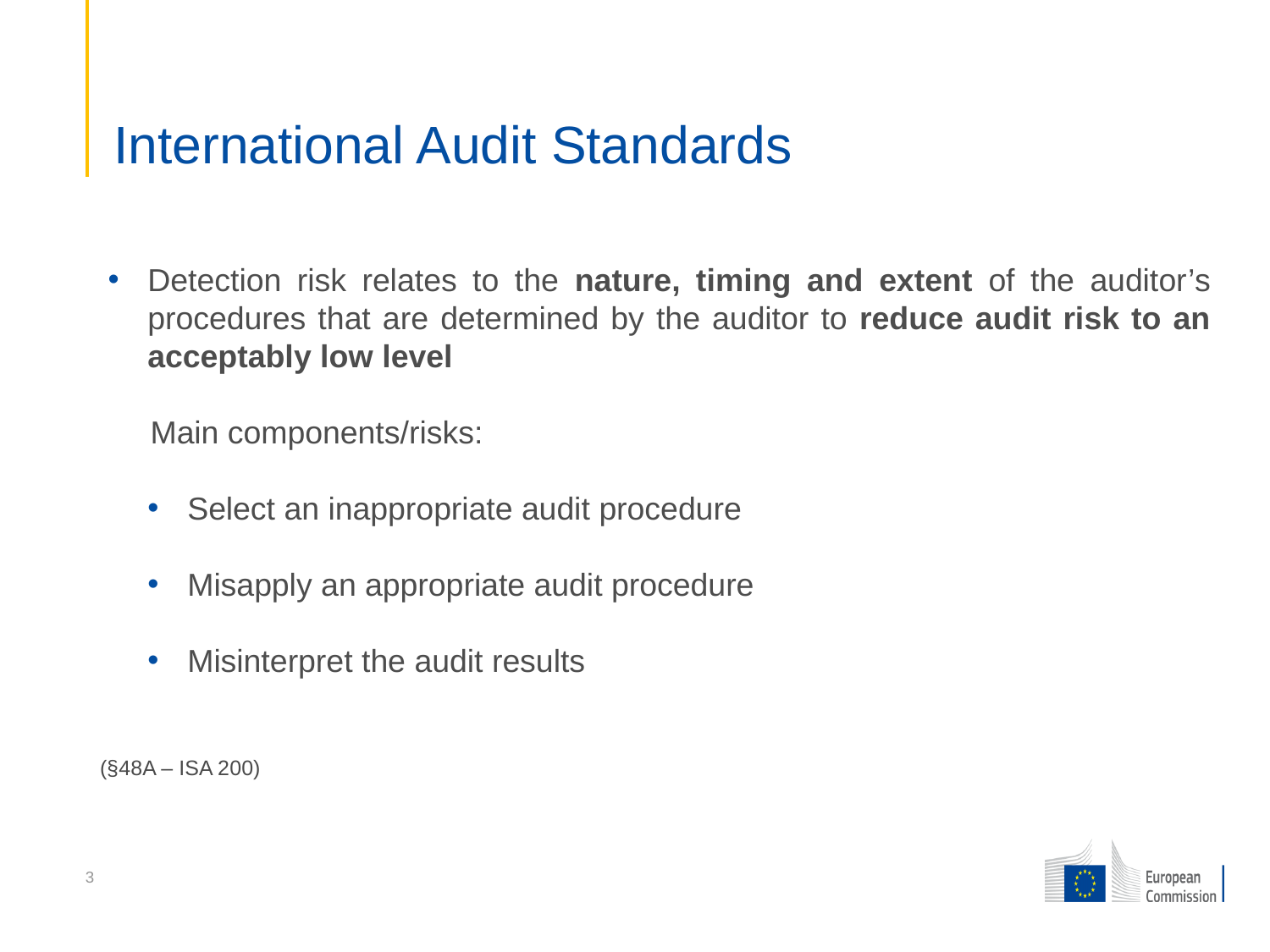

# International Audit Standards
Detection risk relates to the nature, timing and extent of the auditor’s procedures that are determined by the auditor to reduce audit risk to an acceptably low level

Main components/risks:

Select an inappropriate audit procedure

Misapply an appropriate audit procedure

Misinterpret the audit results

(§48A – ISA 200)
3